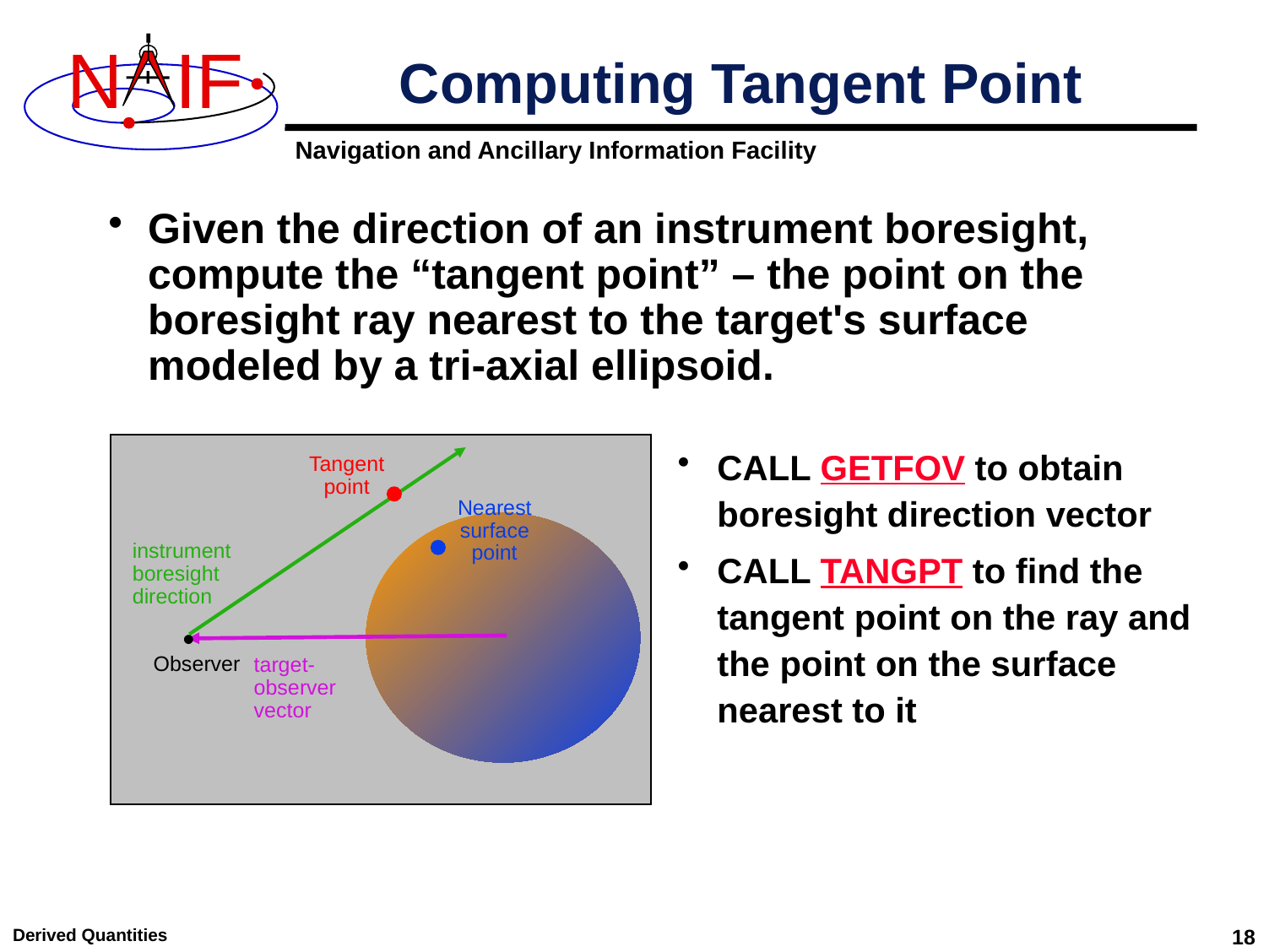

# Computing Tangent Point
Given the direction of an instrument boresight, compute the “tangent point” – the point on the boresight ray nearest to the target's surface modeled by a tri-axial ellipsoid.

CALL GETFOV to obtain boresight direction vector
CALL TANGPT to find the tangent point on the ray and the point on the surface nearest to it
Tangent point

Nearest surface point

instrument boresight direction

•

Observer
target-observer vector
Derived Quantities
18